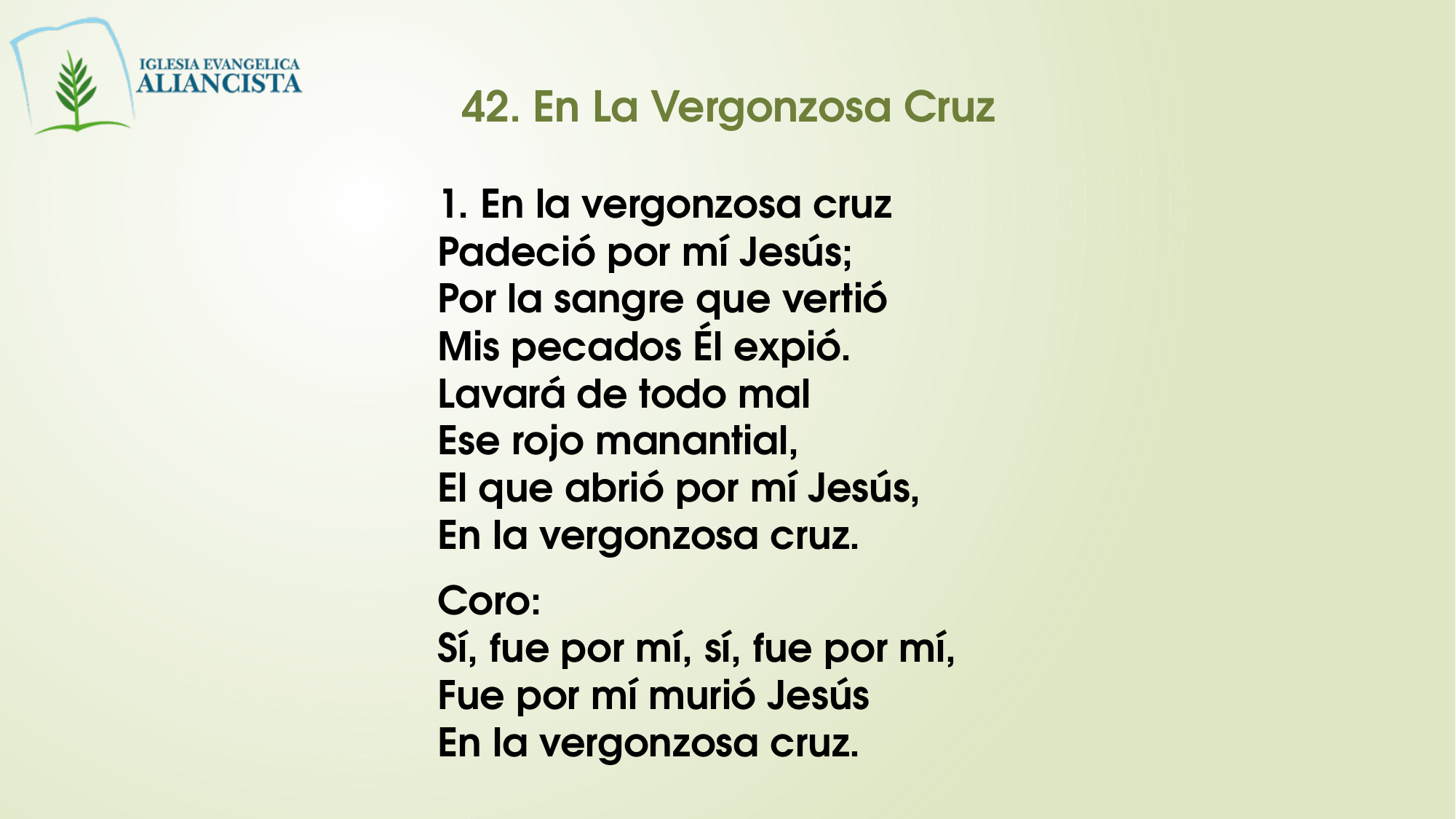

42. En La Vergonzosa Cruz
1. En la vergonzosa cruz
Padeció por mí Jesús;
Por la sangre que vertió
Mis pecados Él expió.
Lavará de todo mal
Ese rojo manantial,
El que abrió por mí Jesús,
En la vergonzosa cruz.

Coro:
Sí, fue por mí, sí, fue por mí,
Fue por mí murió Jesús
En la vergonzosa cruz.